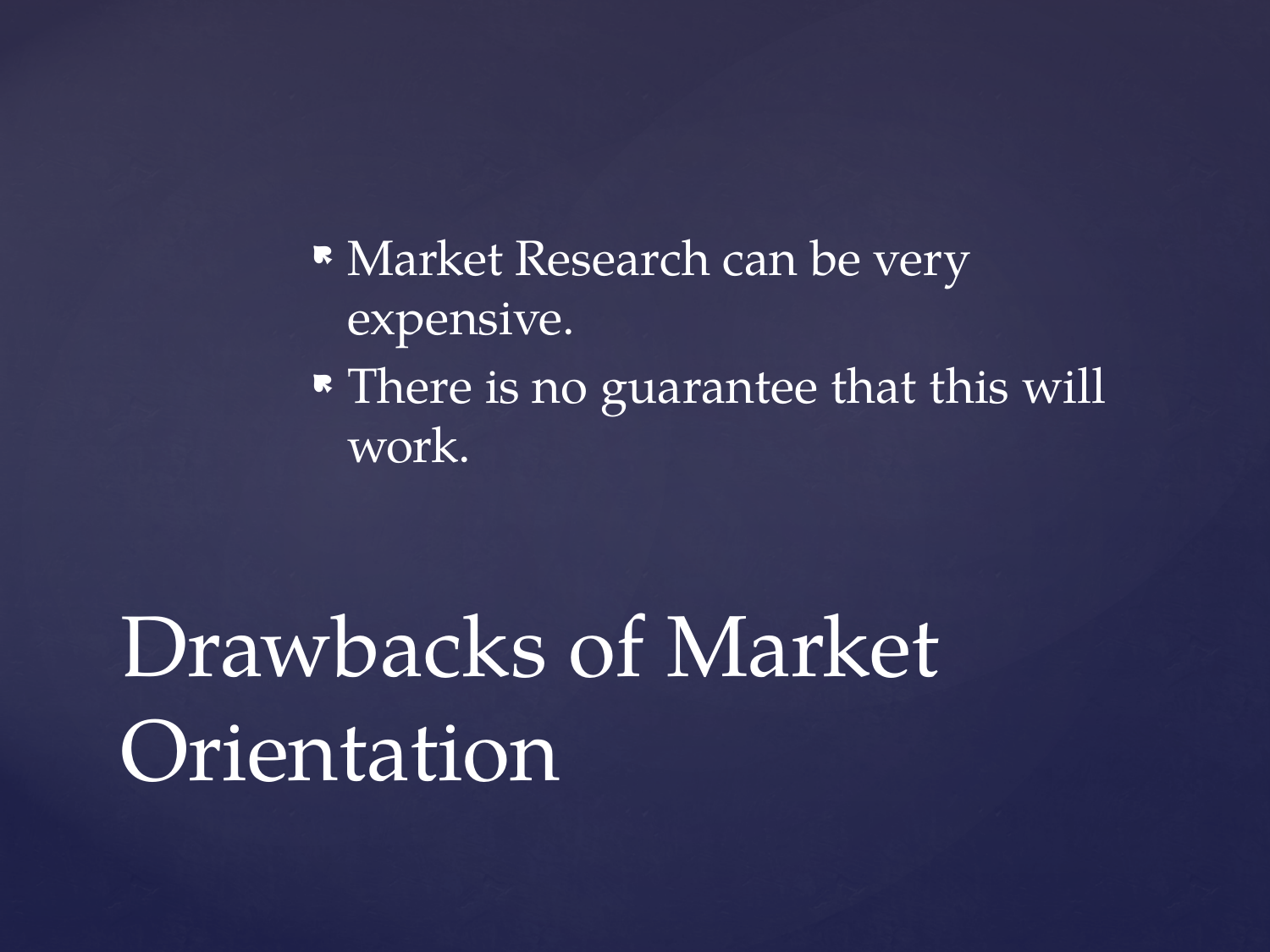

Market Research can be very expensive.
There is no guarantee that this will work.
# Drawbacks of Market Orientation